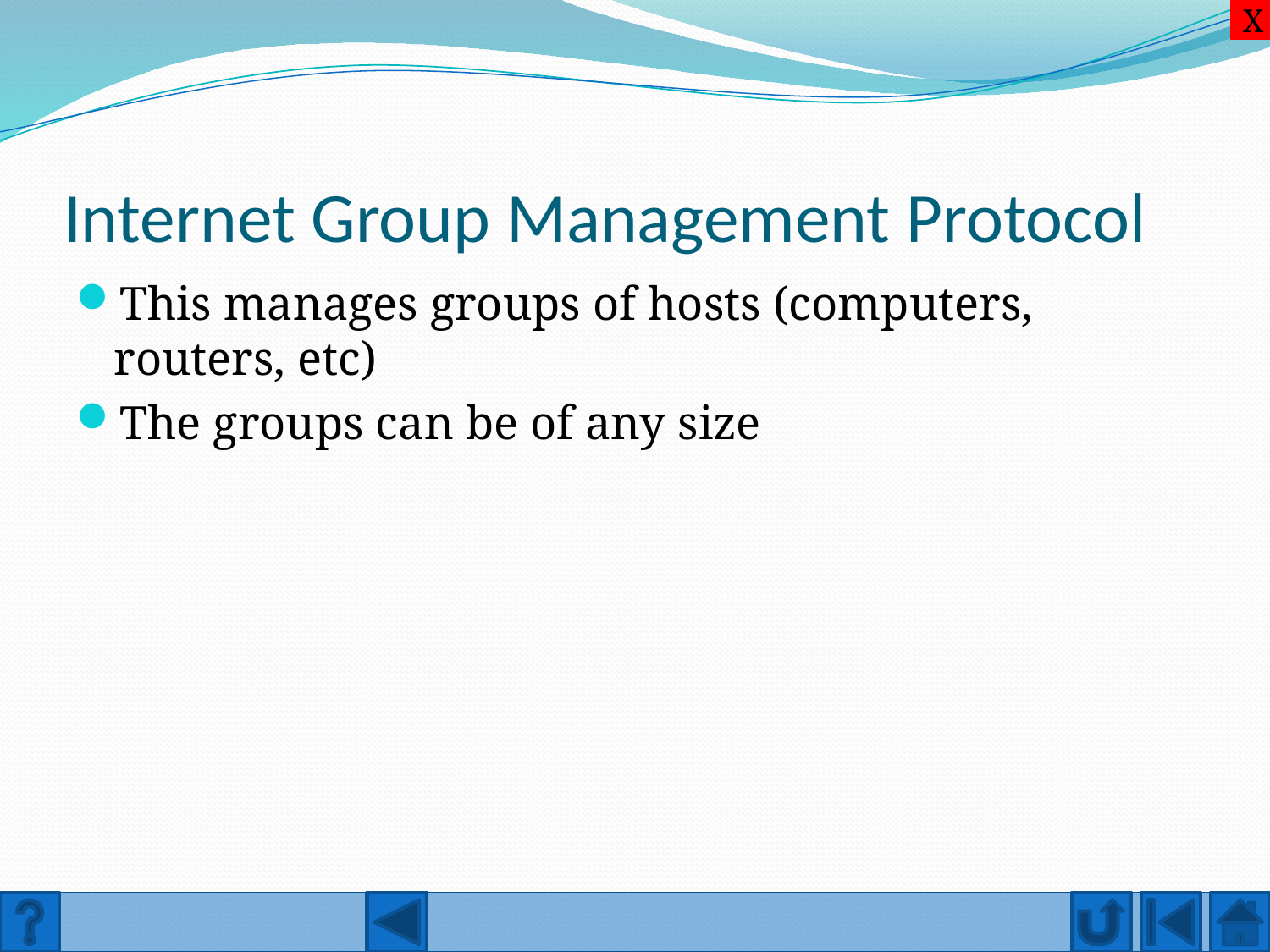

X
# Internet Group Management Protocol
This manages groups of hosts (computers, routers, etc)
The groups can be of any size